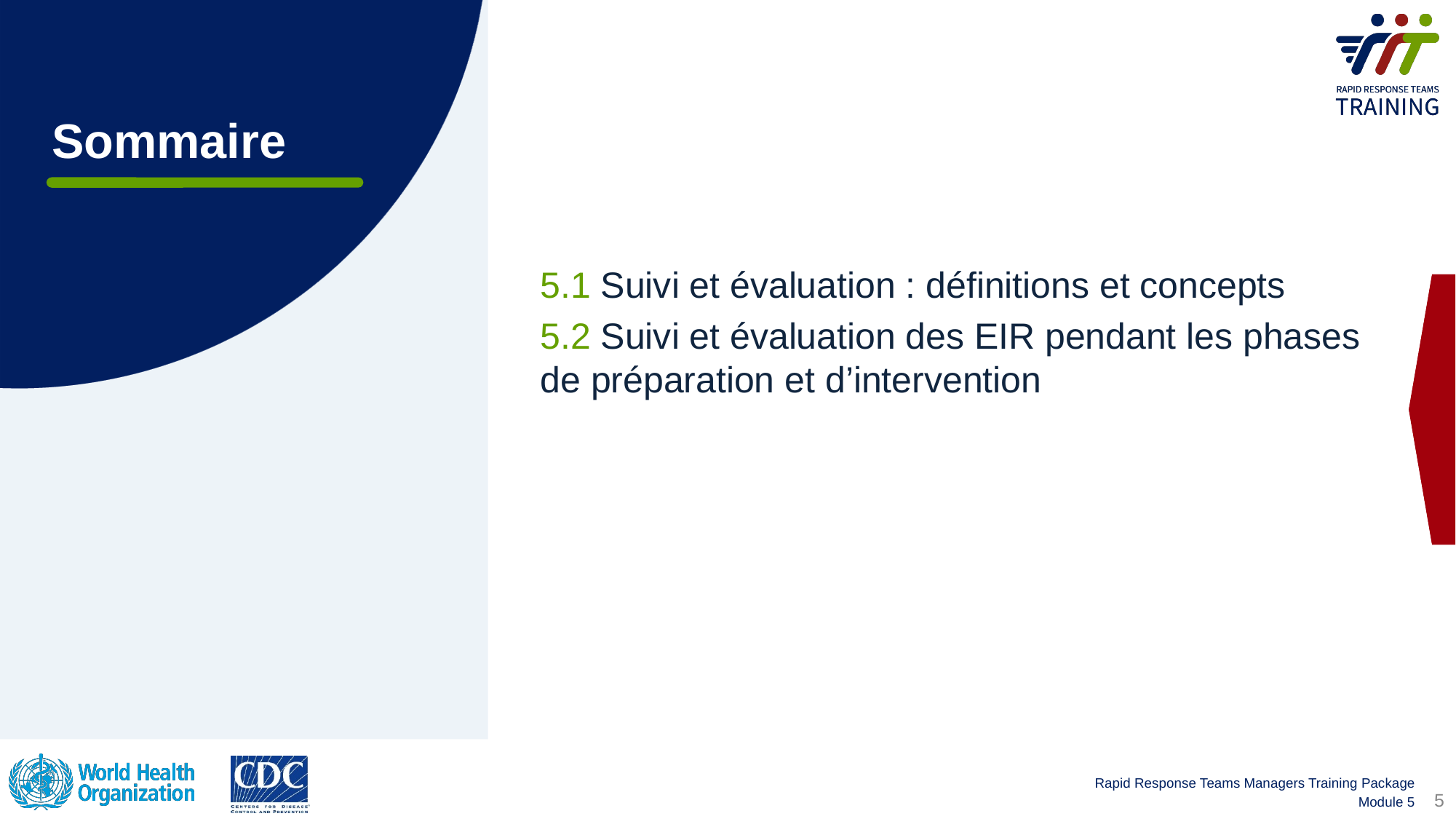

Sommaire
5.1 Suivi et évaluation : définitions et concepts
5.2 Suivi et évaluation des EIR pendant les phases de préparation et d’intervention

5